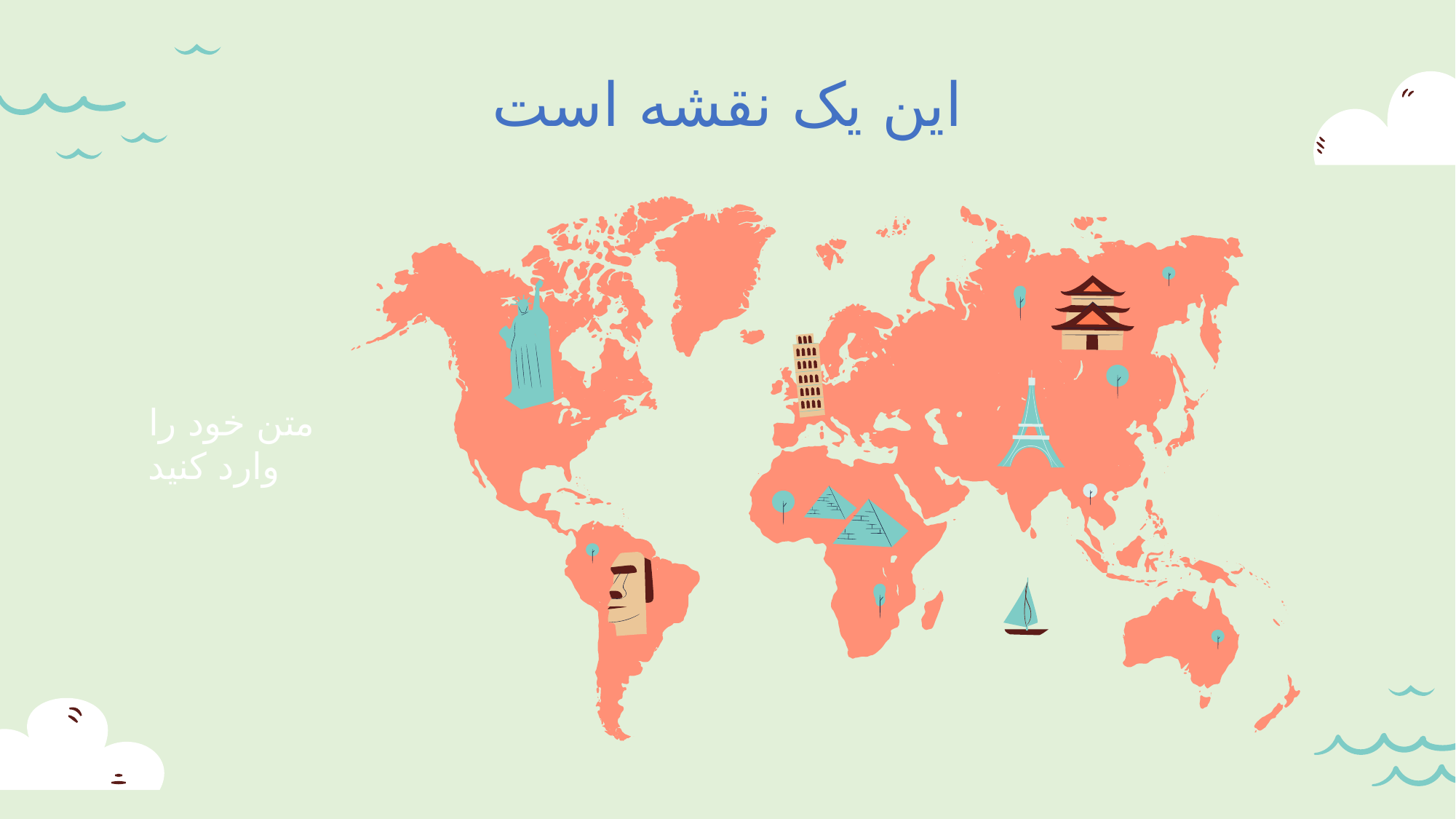

# این یک نقشه است

متن خود را وارد کنید